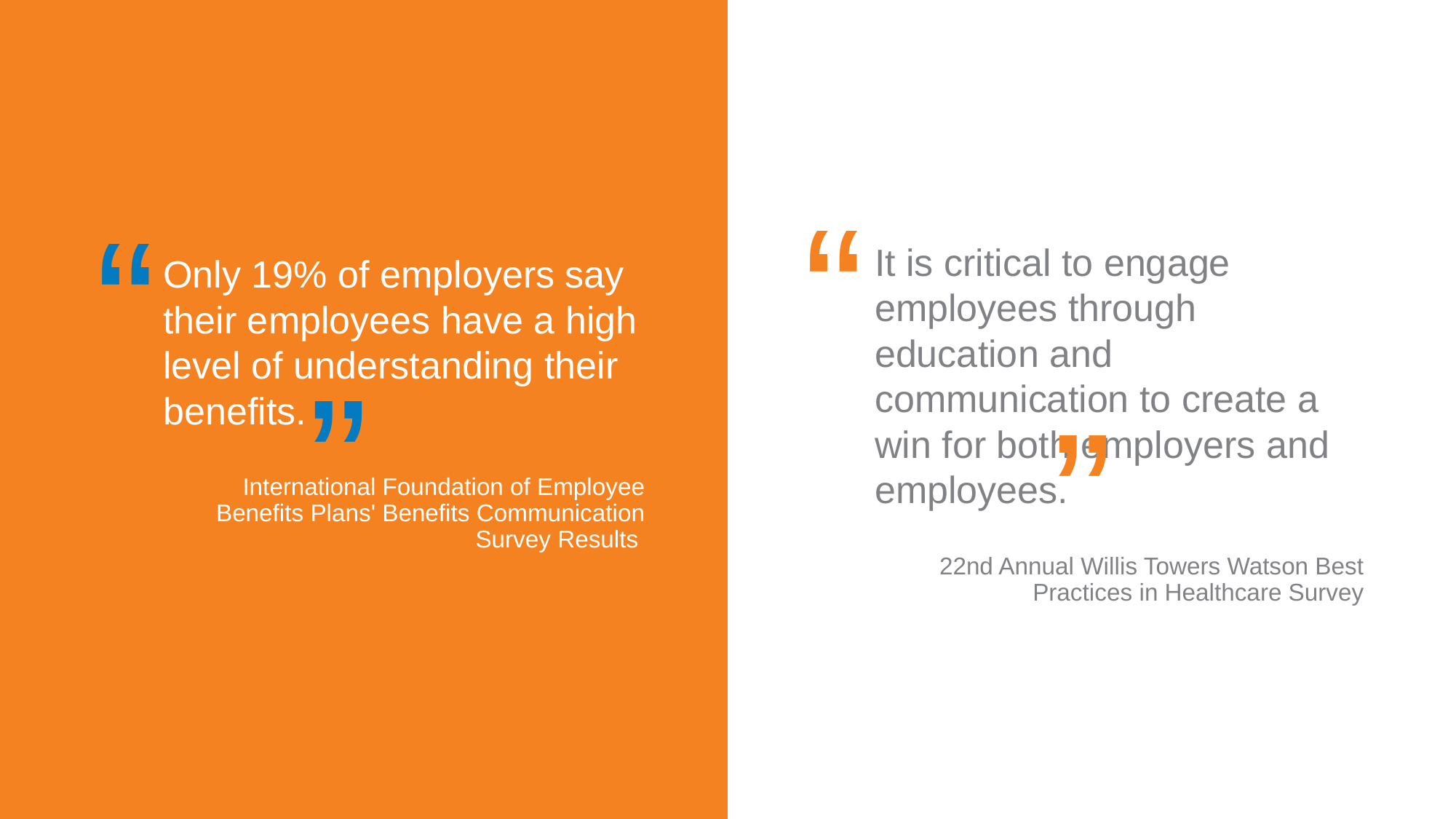

“
It is critical to engage employees through education and communication to create a win for both employers and employees.
22nd Annual Willis Towers Watson Best Practices in Healthcare Survey

”
“
Only 19% of employers say their employees have a high level of understanding their benefits.
International Foundation of Employee Benefits Plans' Benefits Communication Survey Results

”